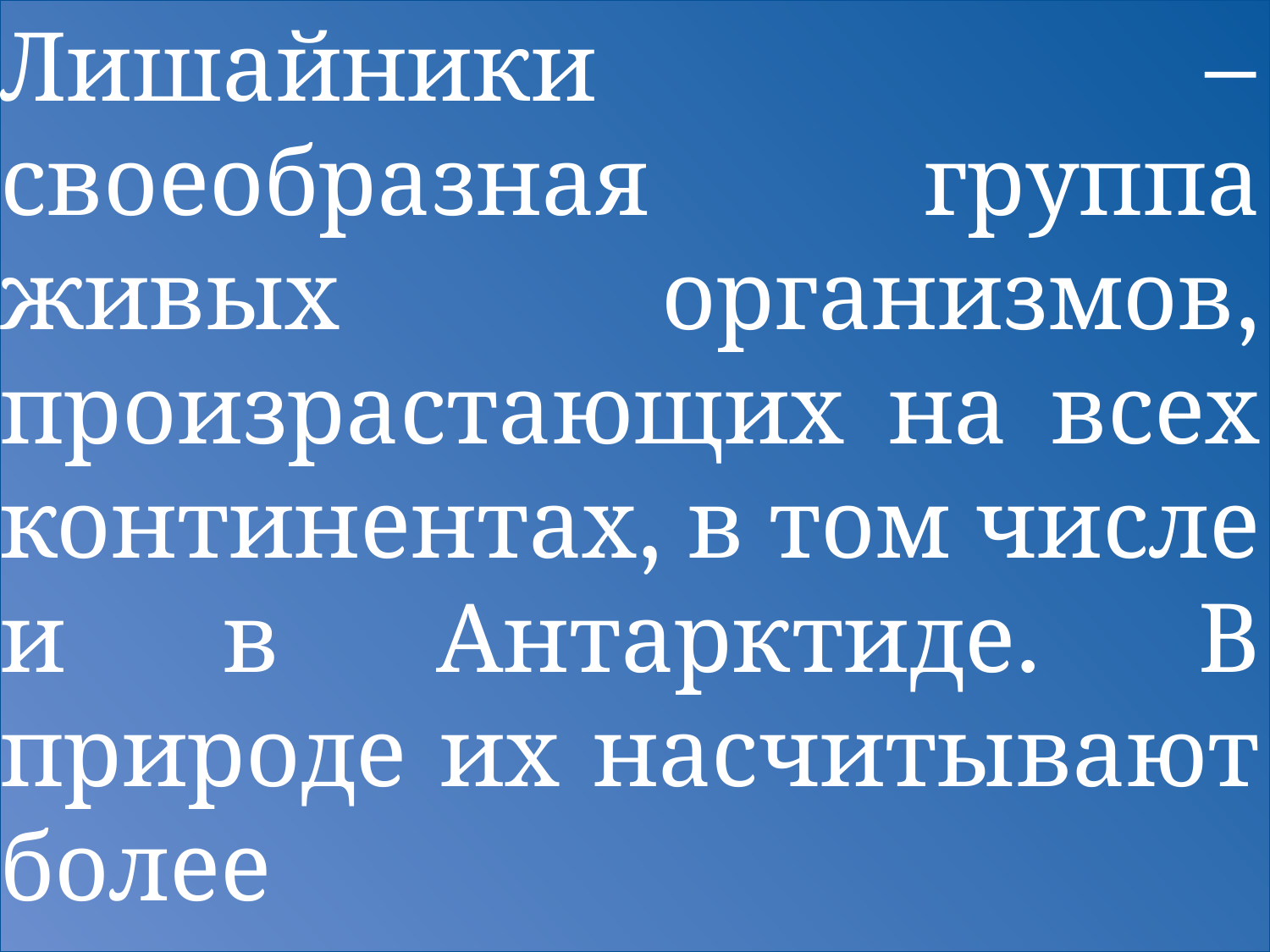

Лишайники – своеобразная группа живых организмов, произрастающих на всех континентах, в том числе и в Антарктиде. В природе их насчитывают более
26 000 видов
#